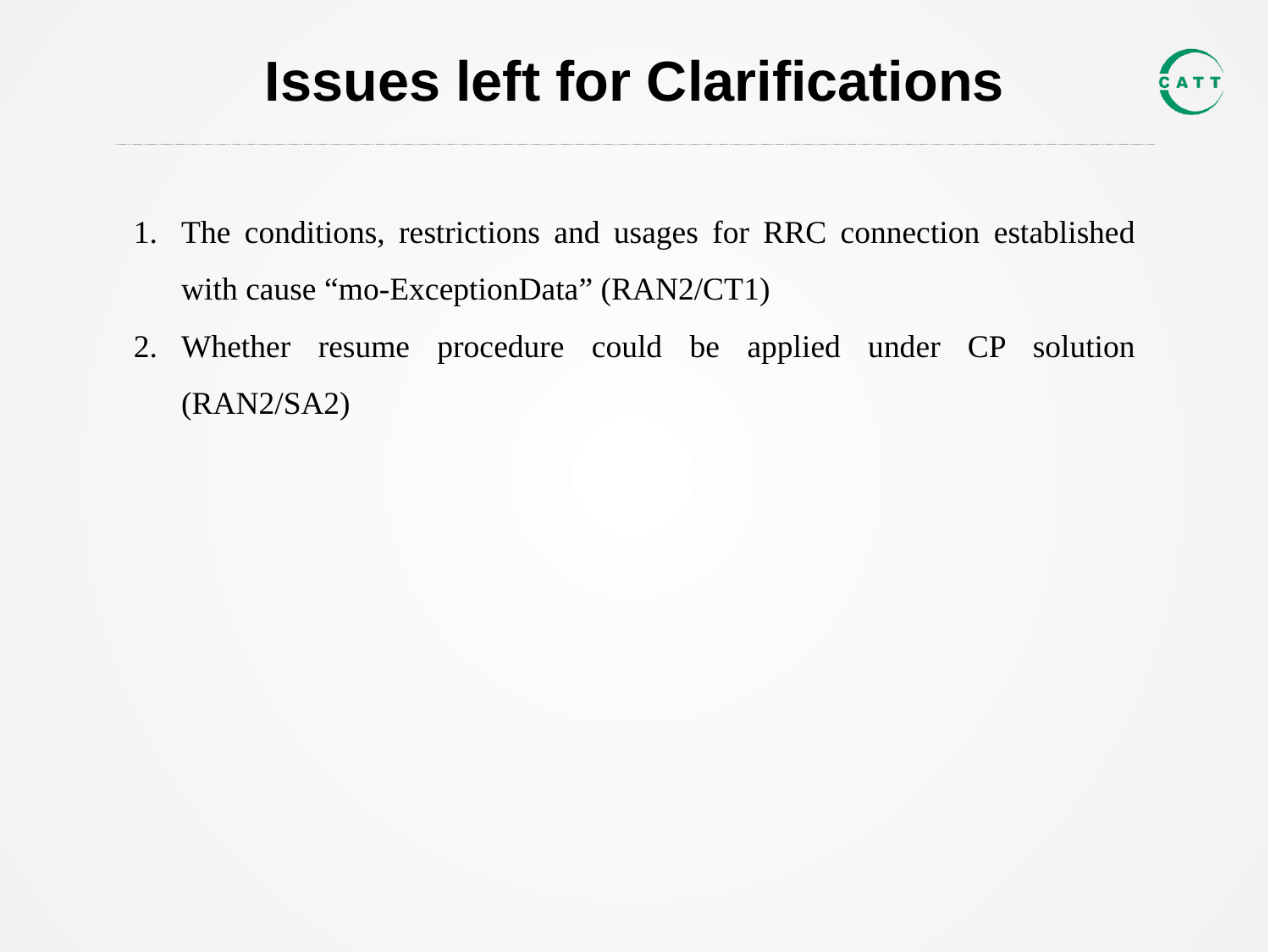

# Issues left for Clarifications
The conditions, restrictions and usages for RRC connection established with cause “mo-ExceptionData” (RAN2/CT1)
Whether resume procedure could be applied under CP solution (RAN2/SA2)